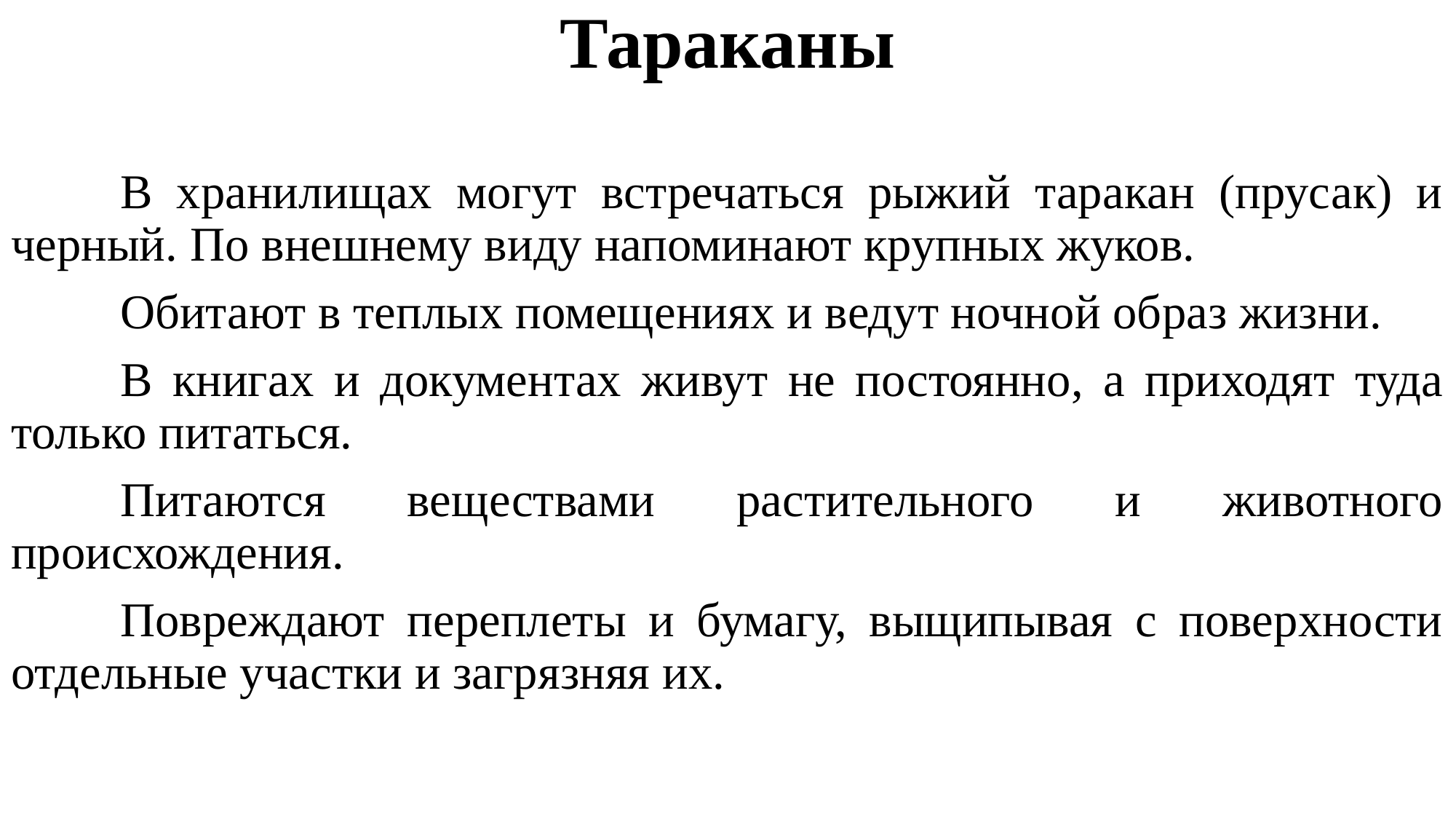

Тараканы

	В хранилищах могут встречаться рыжий таракан (прусак) и черный. По внешнему виду напоминают крупных жуков.
	Обитают в теплых помещениях и ведут ночной образ жизни.
	В книгах и документах живут не постоянно, а приходят туда только питаться.
	Питаются веществами растительного и животного происхождения.
	Повреждают переплеты и бумагу, выщипывая с поверхности отдельные участки и загрязняя их.